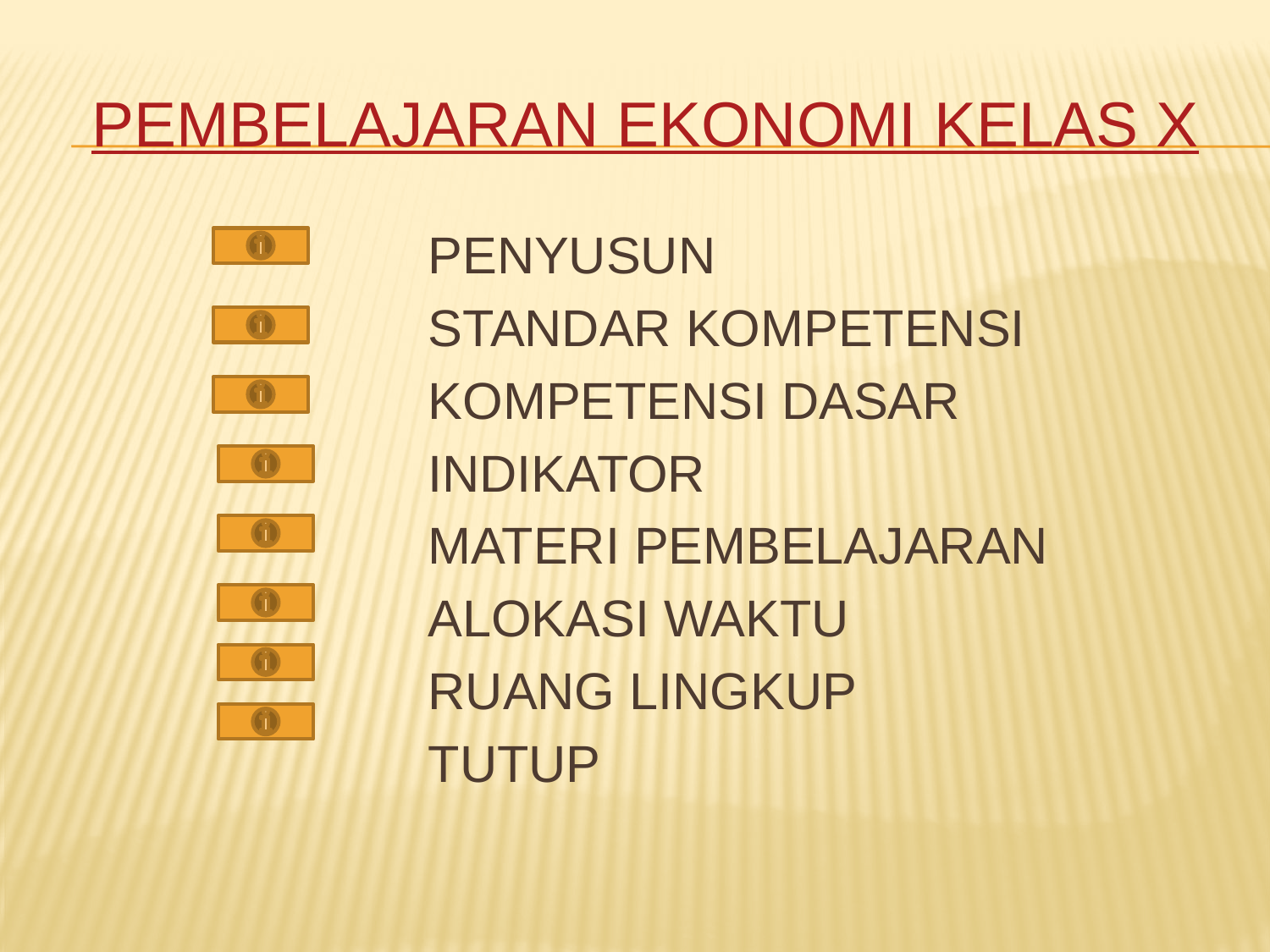

# PEMBELAJARAN EKONOMI KELAS X
PENYUSUN
STANDAR KOMPETENSI
KOMPETENSI DASAR
INDIKATOR
MATERI PEMBELAJARAN
ALOKASI WAKTU
RUANG LINGKUP
TUTUP